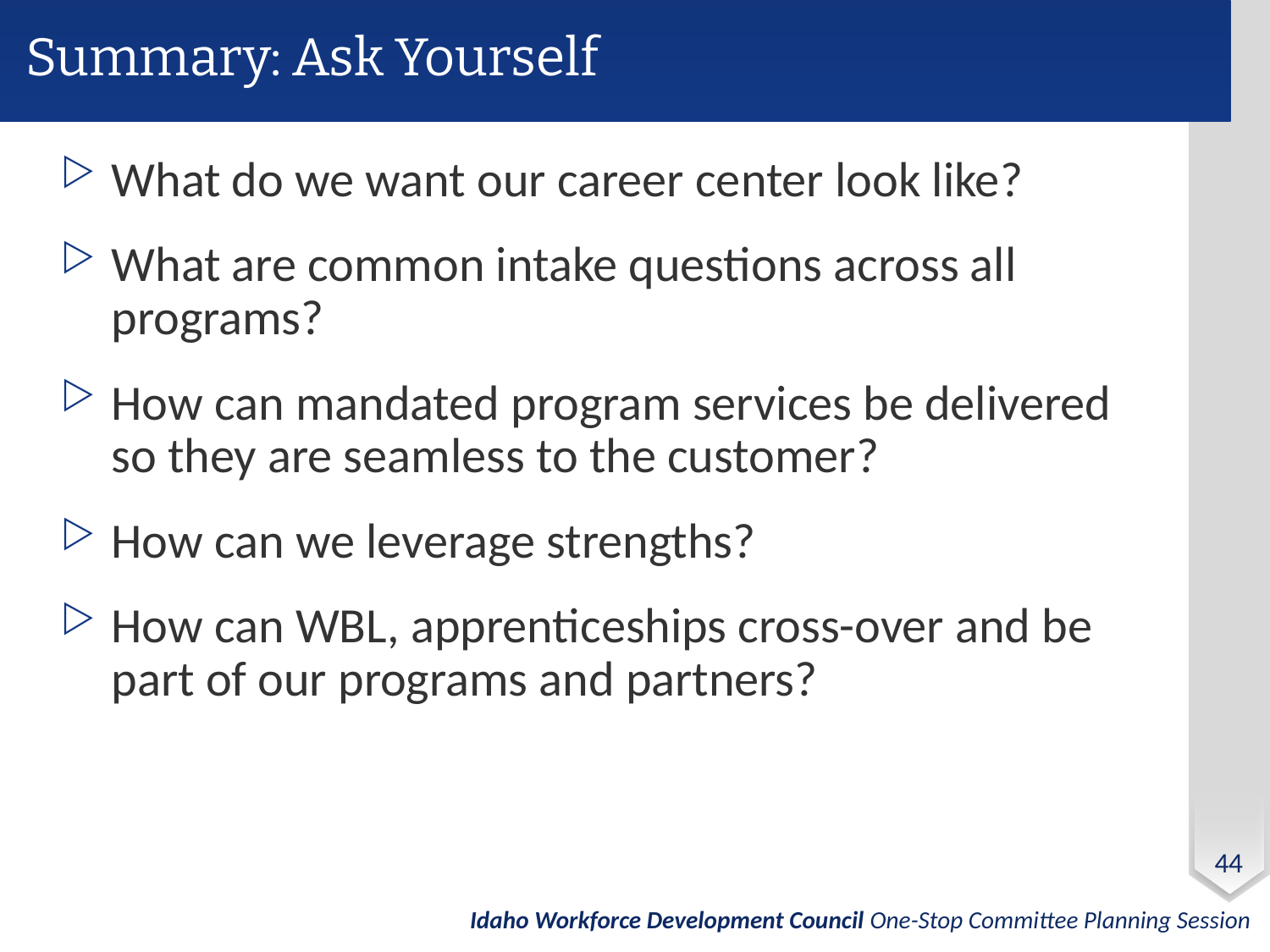

# Summary: Ask Yourself
What do we want our career center look like?
What are common intake questions across all programs?
How can mandated program services be delivered so they are seamless to the customer?
How can we leverage strengths?
How can WBL, apprenticeships cross-over and be part of our programs and partners?
44